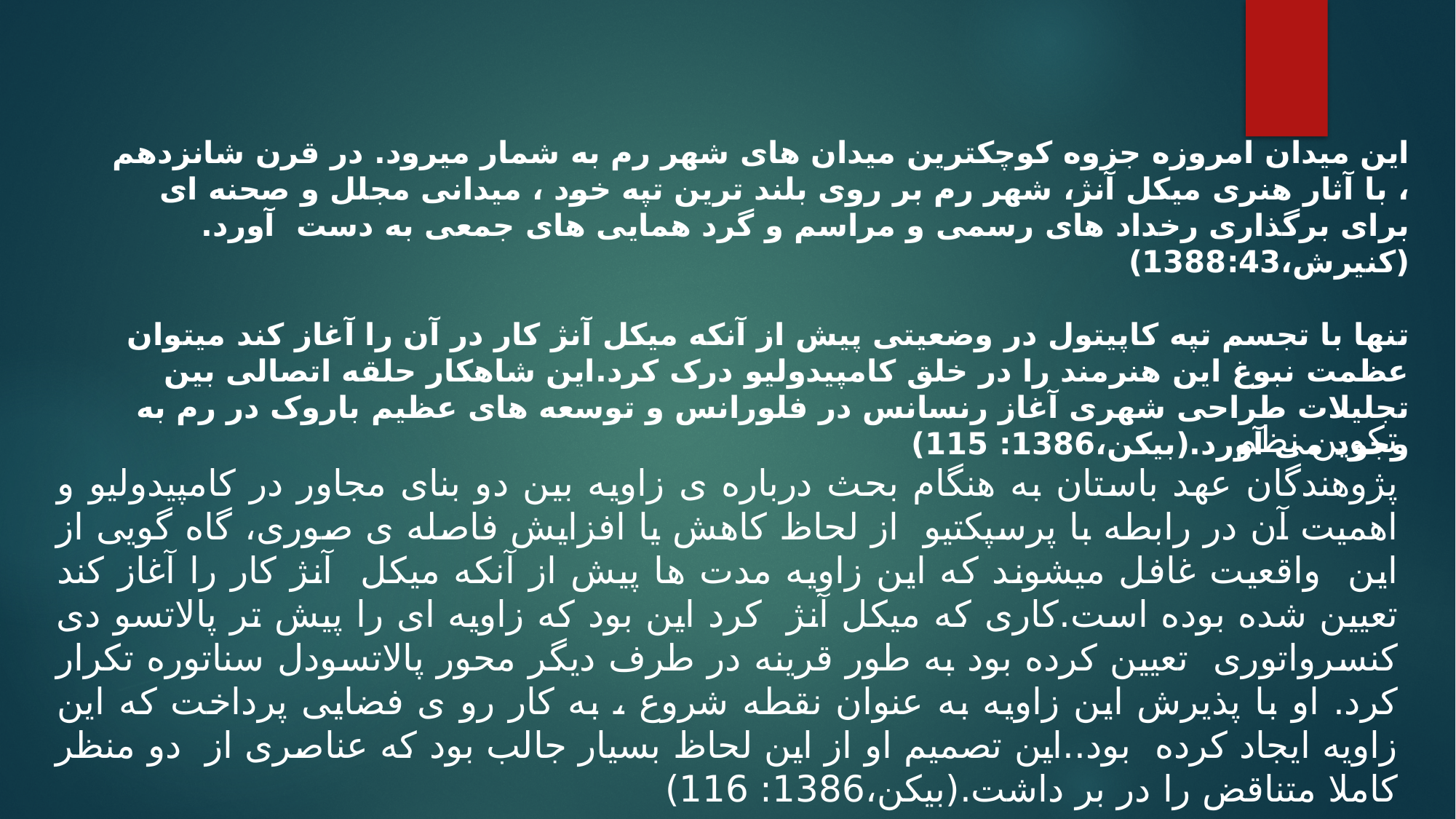

این میدان امروزه جزوه کوچکترین میدان های شهر رم به شمار میرود. در قرن شانزدهم ، با آثار هنری میکل آنژ، شهر رم بر روی بلند ترین تپه خود ، میدانی مجلل و صحنه ای برای برگذاری رخداد های رسمی و مراسم و گرد همایی های جمعی به دست  آورد.(کنیرش،1388:43)
تنها با تجسم تپه کاپیتول در وضعیتی پیش از آنکه میکل آنژ کار در آن را آغاز کند میتوان عظمت نبوغ این هنرمند را در خلق کامپیدولیو درک کرد.این شاهکار حلقه اتصالی بین تجلیلات طراحی شهری آغاز رنسانس در فلورانس و توسعه های عظیم باروک در رم به وجود می آورد.(بیکن،1386: 115)
تکوین نظم
پژوهندگان عهد باستان به هنگام بحث درباره ی زاویه بین دو بنای مجاور در کامپیدولیو و اهمیت آن در رابطه با پرسپکتیو  از لحاظ کاهش یا افزایش فاصله ی صوری، گاه گویی از این  واقعیت غافل میشوند که این زاویه مدت ها پیش از آنکه میکل  آنژ کار را آغاز کند تعیین شده بوده است.کاری که میکل آنژ  کرد این بود که زاویه ای را پیش تر پالاتسو دی کنسرواتوری  تعیین کرده بود به طور قرینه در طرف دیگر محور پالاتسودل سناتوره تکرار کرد. او با پذیرش این زاویه به عنوان نقطه شروع ، به کار رو ی فضایی پرداخت که این زاویه ایجاد کرده  بود..این تصمیم او از این لحاظ بسیار جالب بود که عناصری از  دو منظر کاملا متناقض را در بر داشت.(بیکن،1386: 116)